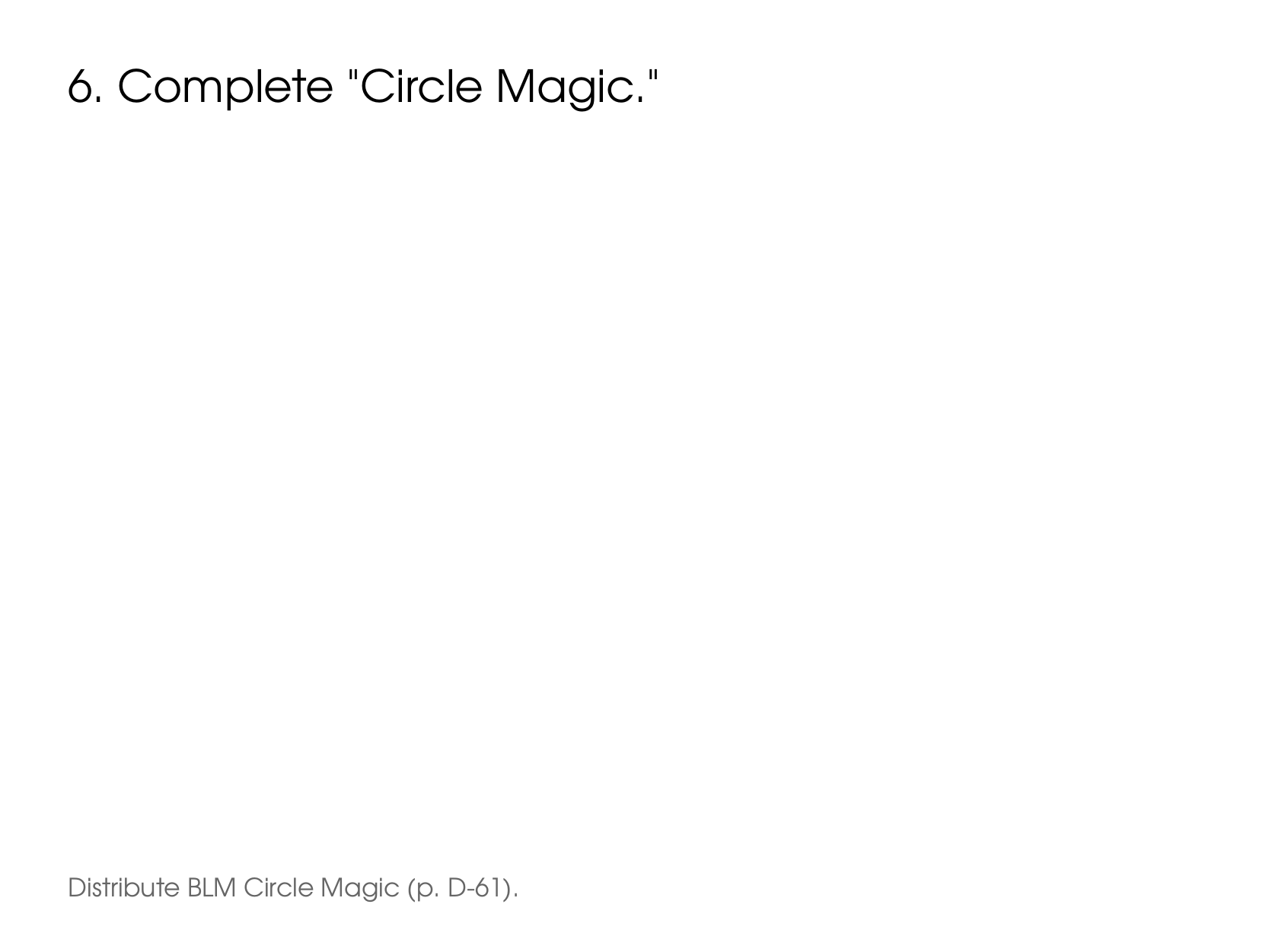

6. Complete "Circle Magic."
Distribute BLM Circle Magic (p. D-61).